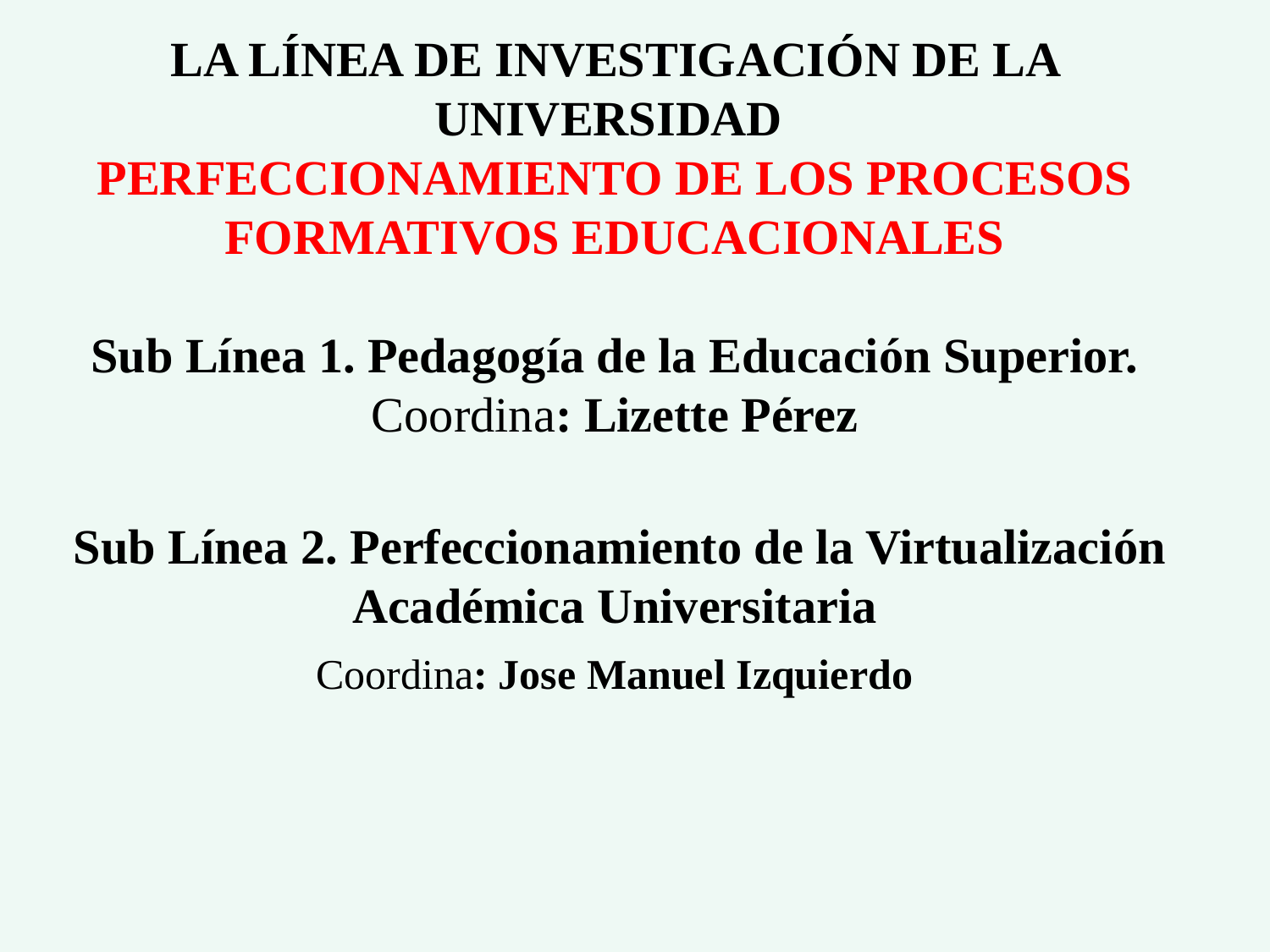

# LA LÍNEA DE INVESTIGACIÓN DE LA UNIVERSIDAD PERFECCIONAMIENTO DE LOS PROCESOS FORMATIVOS EDUCACIONALES Sub Línea 1. Pedagogía de la Educación Superior. Coordina: Lizette Pérez
 Sub Línea 2. Perfeccionamiento de la Virtualización Académica Universitaria
Coordina: Jose Manuel Izquierdo